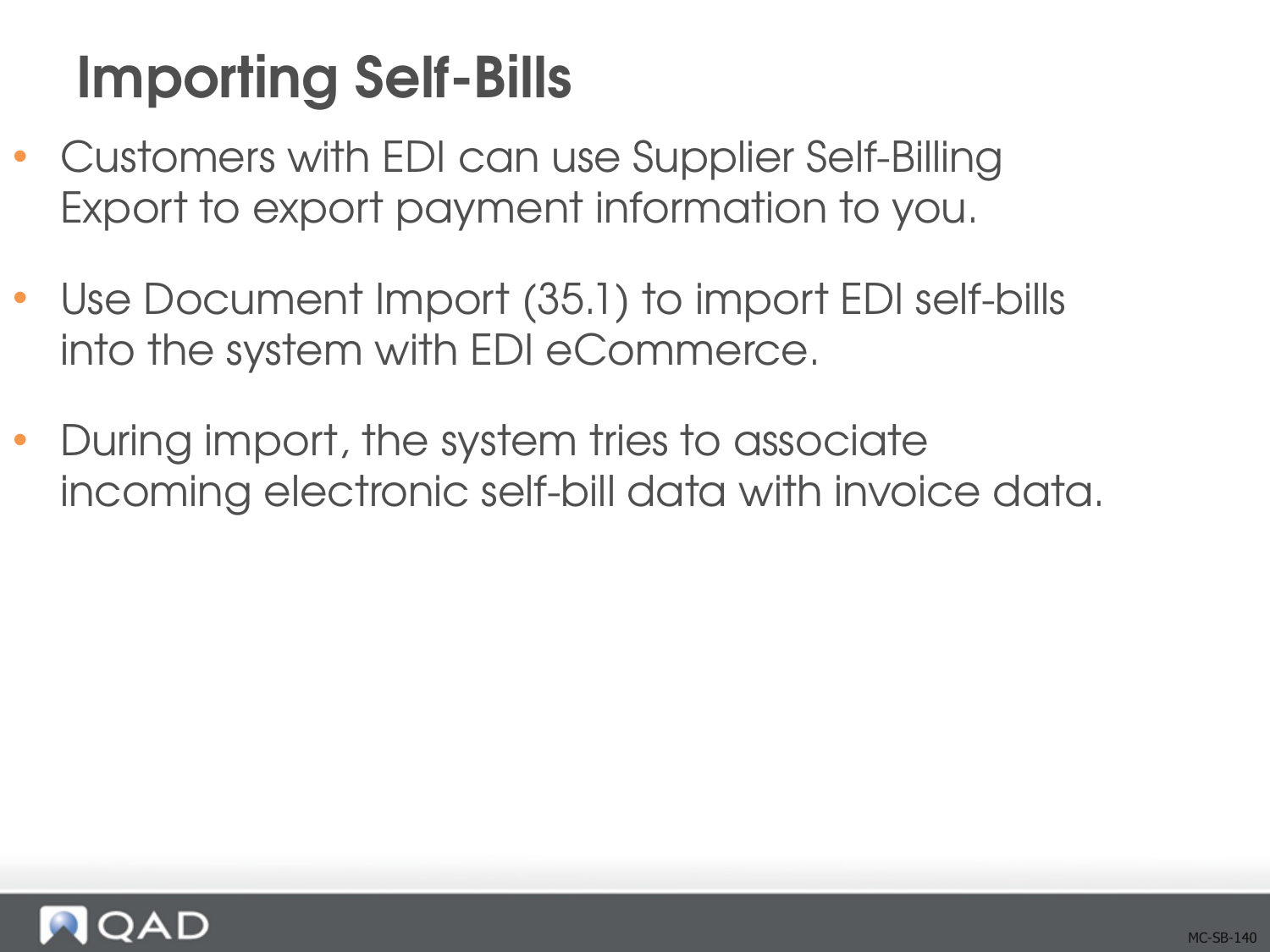

# Importing Self-Bills
Customers with EDI can use Supplier Self-Billing Export to export payment information to you.
Use Document Import (35.1) to import EDI self-bills into the system with EDI eCommerce.
During import, the system tries to associate incoming electronic self-bill data with invoice data.
MC-SB-140